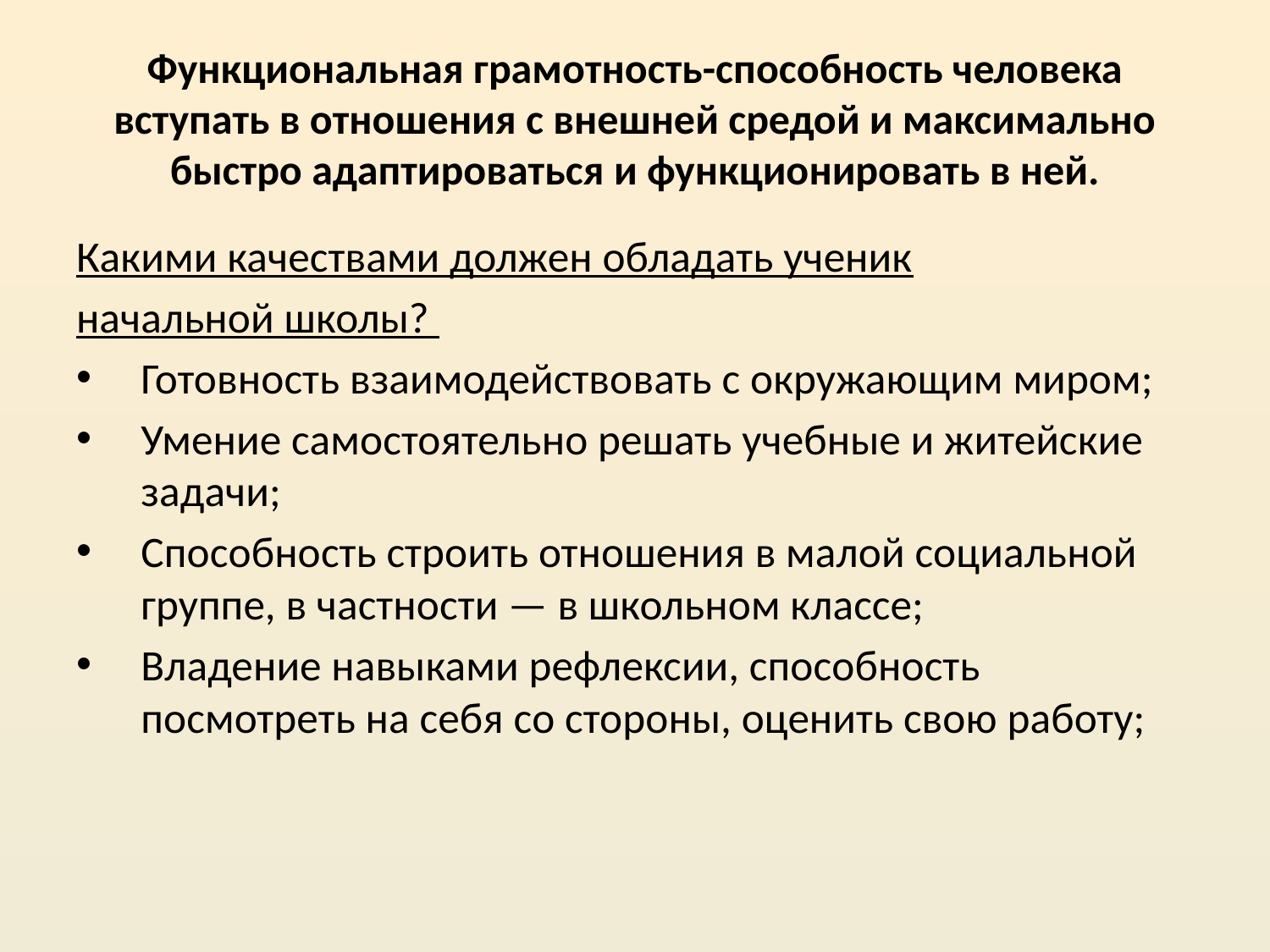

# Функциональная грамотность-способность человека вступать в отношения с внешней средой и максимально быстро адаптироваться и функционировать в ней.
Какими качествами должен обладать ученик
начальной школы?
Готовность взаимодействовать с окружающим миром;
Умение самостоятельно решать учебные и житейские задачи;
Способность строить отношения в малой социальной группе, в частности — в школьном классе;
Владение навыками рефлексии, способность посмотреть на себя со стороны, оценить свою работу;